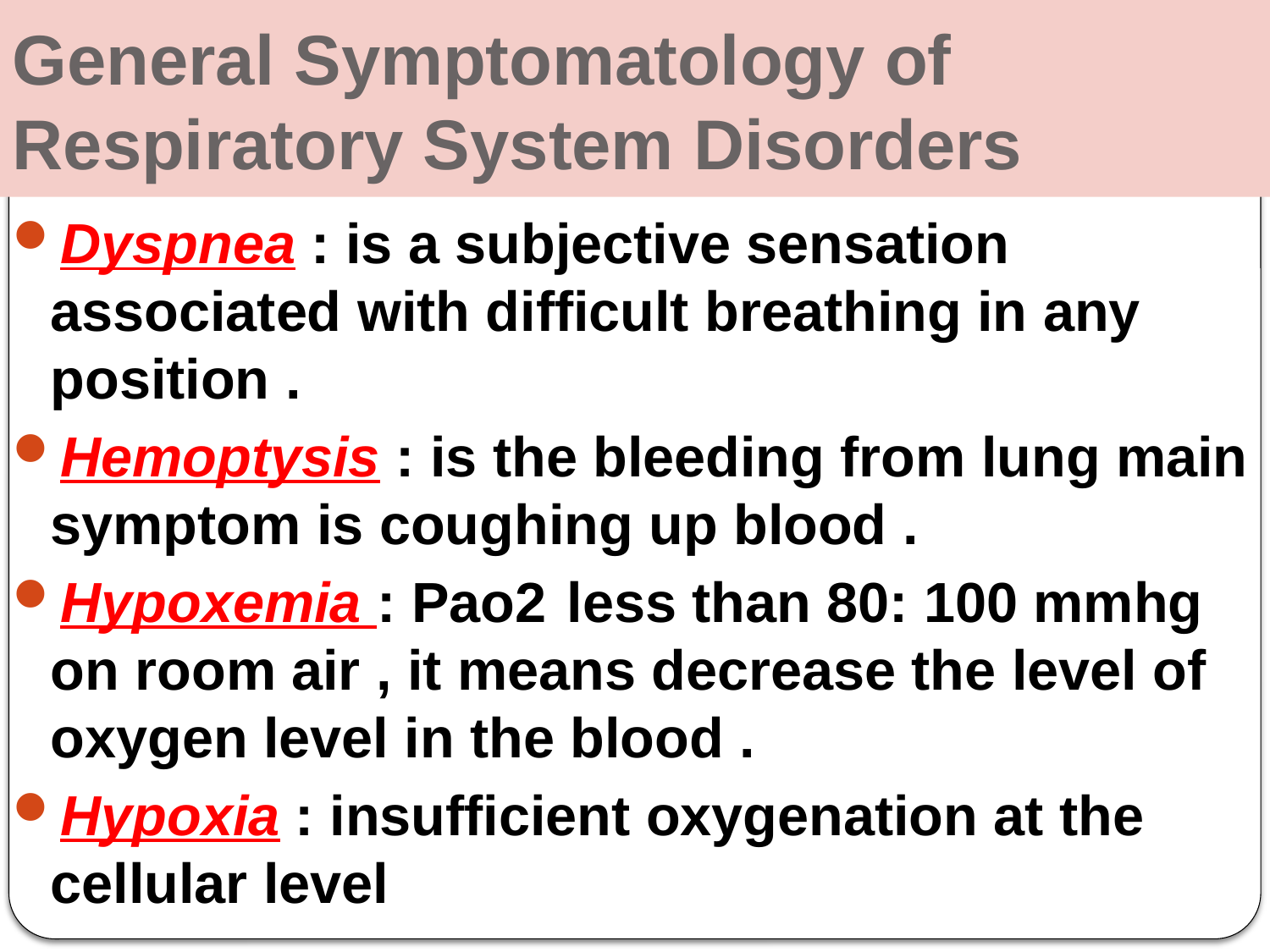

# General Symptomatology of Respiratory System Disorders
Dyspnea : is a subjective sensation associated with difficult breathing in any position .
Hemoptysis : is the bleeding from lung main symptom is coughing up blood .
Hypoxemia : Pao2  less than 80: 100 mmhg on room air , it means decrease the level of oxygen level in the blood .
Hypoxia : insufficient oxygenation at the cellular level